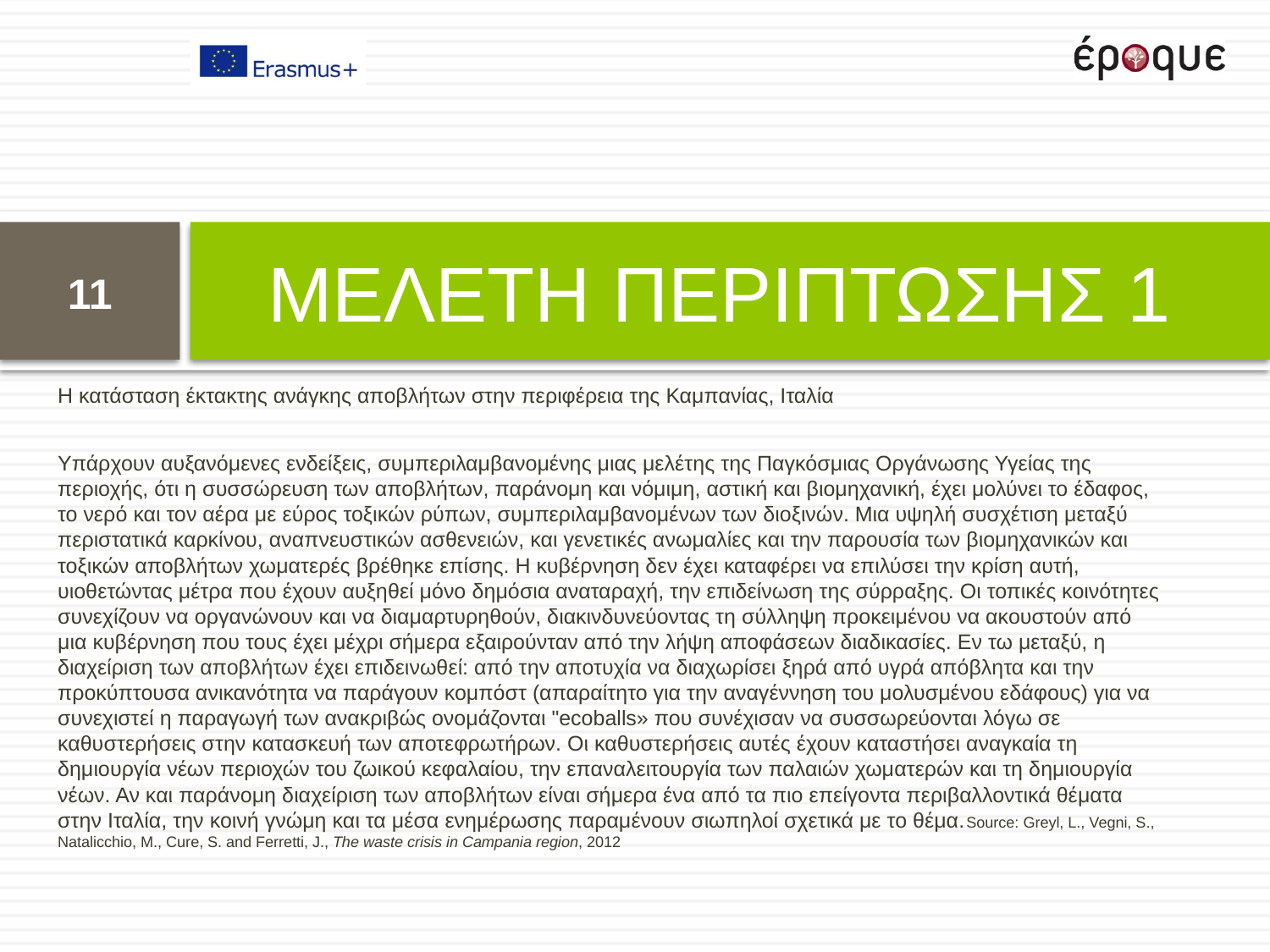

# ΜΕΛΕΤΗ ΠΕΡΙΠΤΩΣΗΣ 1
11
Η κατάσταση έκτακτης ανάγκης αποβλήτων στην περιφέρεια της Καμπανίας, Ιταλία

Υπάρχουν αυξανόμενες ενδείξεις, συμπεριλαμβανομένης μιας μελέτης της Παγκόσμιας Οργάνωσης Υγείας της περιοχής, ότι η συσσώρευση των αποβλήτων, παράνομη και νόμιμη, αστική και βιομηχανική, έχει μολύνει το έδαφος, το νερό και τον αέρα με εύρος τοξικών ρύπων, συμπεριλαμβανομένων των διοξινών. Μια υψηλή συσχέτιση μεταξύ περιστατικά καρκίνου, αναπνευστικών ασθενειών, και γενετικές ανωμαλίες και την παρουσία των βιομηχανικών και τοξικών αποβλήτων χωματερές βρέθηκε επίσης. Η κυβέρνηση δεν έχει καταφέρει να επιλύσει την κρίση αυτή, υιοθετώντας μέτρα που έχουν αυξηθεί μόνο δημόσια αναταραχή, την επιδείνωση της σύρραξης. Οι τοπικές κοινότητες συνεχίζουν να οργανώνουν και να διαμαρτυρηθούν, διακινδυνεύοντας τη σύλληψη προκειμένου να ακουστούν από μια κυβέρνηση που τους έχει μέχρι σήμερα εξαιρούνταν από την λήψη αποφάσεων διαδικασίες. Εν τω μεταξύ, η διαχείριση των αποβλήτων έχει επιδεινωθεί: από την αποτυχία να διαχωρίσει ξηρά από υγρά απόβλητα και την προκύπτουσα ανικανότητα να παράγουν κομπόστ (απαραίτητο για την αναγέννηση του μολυσμένου εδάφους) για να συνεχιστεί η παραγωγή των ανακριβώς ονομάζονται "ecoballs» που συνέχισαν να συσσωρεύονται λόγω σε καθυστερήσεις στην κατασκευή των αποτεφρωτήρων. Οι καθυστερήσεις αυτές έχουν καταστήσει αναγκαία τη δημιουργία νέων περιοχών του ζωικού κεφαλαίου, την επαναλειτουργία των παλαιών χωματερών και τη δημιουργία νέων. Αν και παράνομη διαχείριση των αποβλήτων είναι σήμερα ένα από τα πιο επείγοντα περιβαλλοντικά θέματα στην Ιταλία, την κοινή γνώμη και τα μέσα ενημέρωσης παραμένουν σιωπηλοί σχετικά με το θέμα.Source: Greyl, L., Vegni, S., Natalicchio, M., Cure, S. and Ferretti, J., The waste crisis in Campania region, 2012